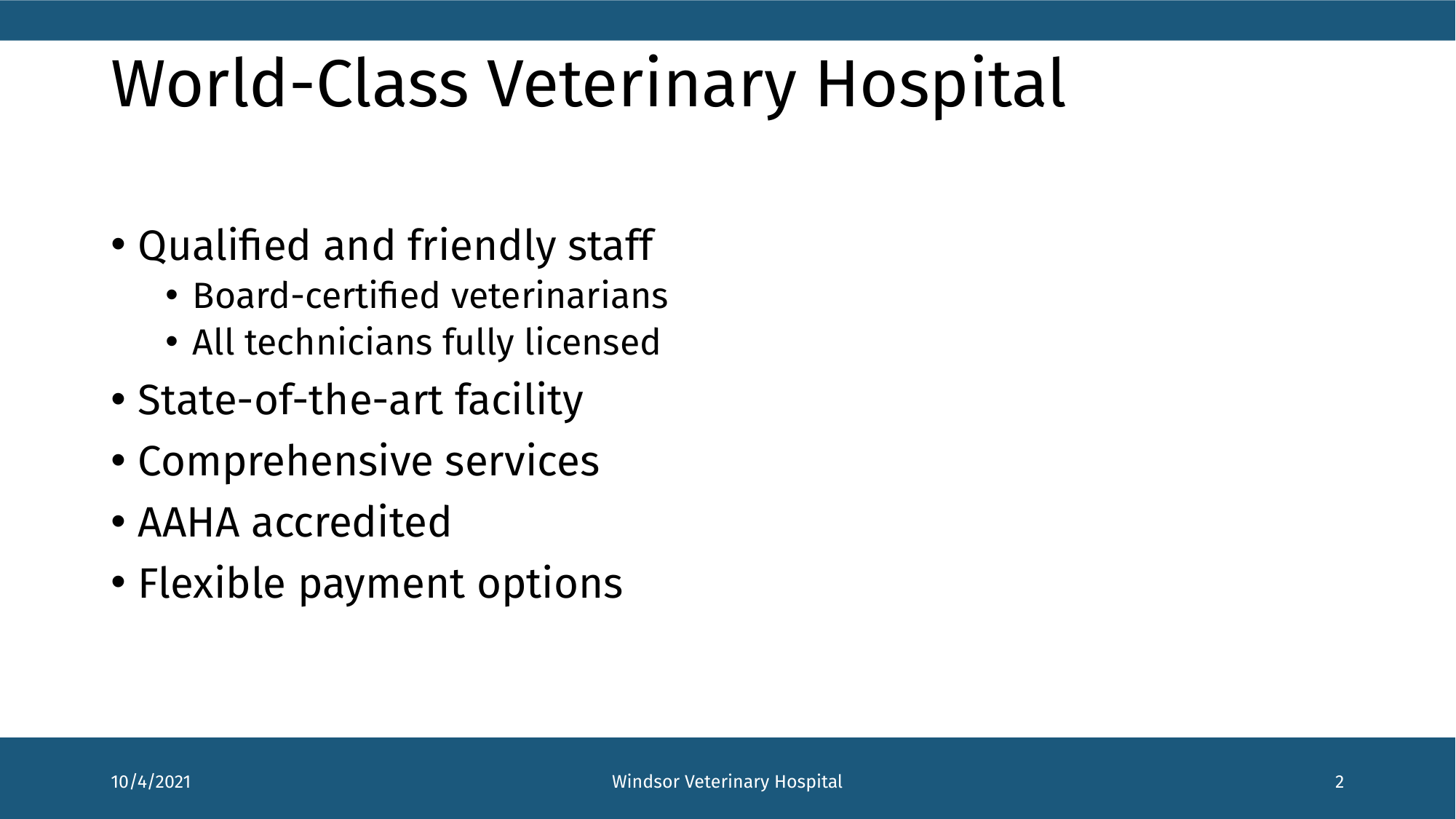

# World-Class Veterinary Hospital
Qualified and friendly staff
Board-certified veterinarians
All technicians fully licensed
State-of-the-art facility
Comprehensive services
AAHA accredited
Flexible payment options
10/4/2021
Windsor Veterinary Hospital
2